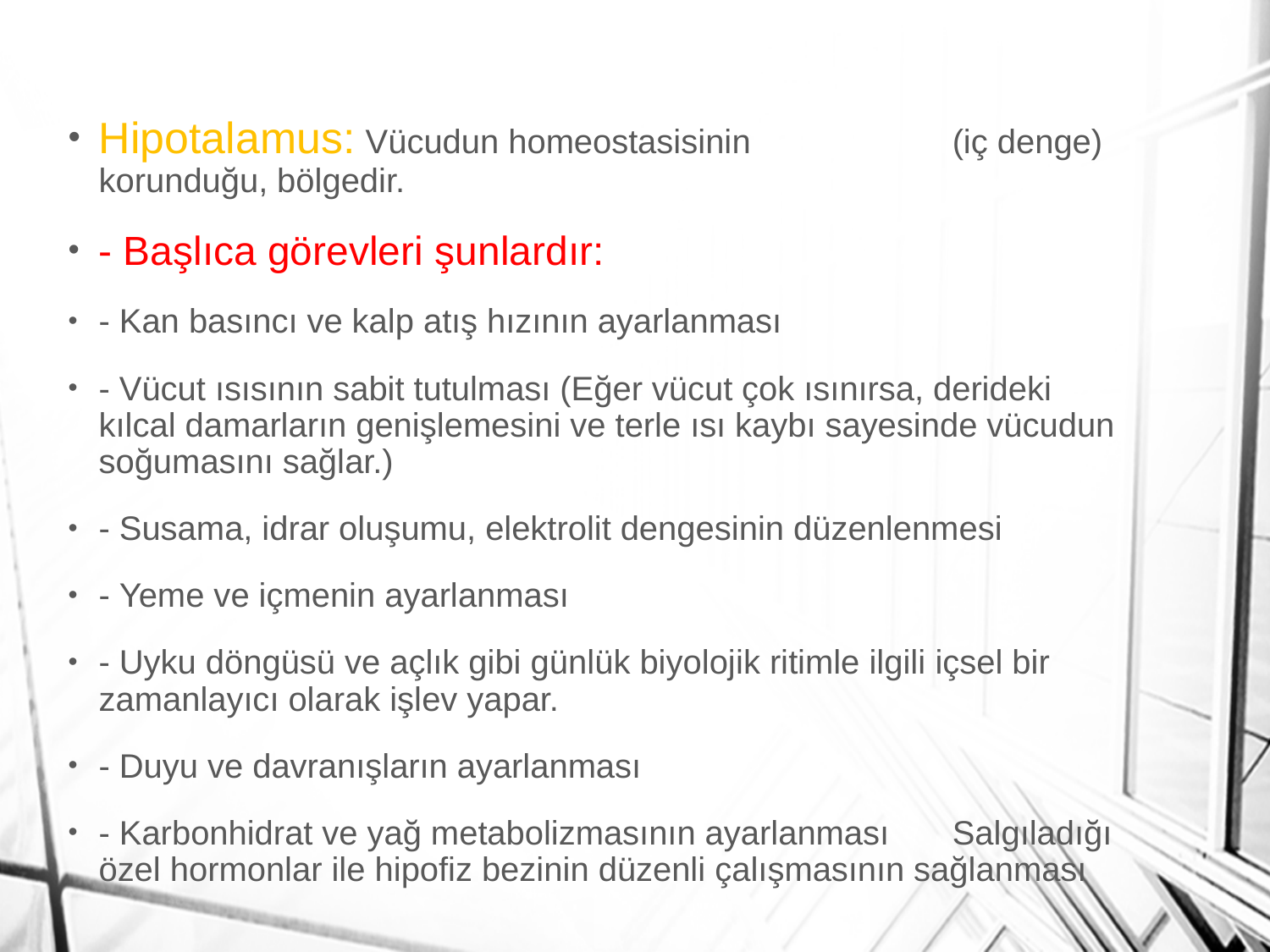

Hipotalamus: Vücudun homeostasisinin   			   		(iç denge) korunduğu, bölgedir.
- Başlıca görevleri şunlardır:
- Kan basıncı ve kalp atış hızının ayarlanması
- Vücut ısısının sabit tutulması (Eğer vücut çok ısınırsa, derideki kılcal damarların genişlemesini ve terle ısı kaybı sayesinde vücudun soğumasını sağlar.)
- Susama, idrar oluşumu, elektrolit dengesinin düzenlenmesi
- Yeme ve içmenin ayarlanması
- Uyku döngüsü ve açlık gibi günlük biyolojik ritimle ilgili içsel bir zamanlayıcı olarak işlev yapar.
- Duyu ve davranışların ayarlanması
- Karbonhidrat ve yağ metabolizmasının ayarlanması	Salgıladığı özel hormonlar ile hipofiz bezinin düzenli çalışmasının sağlanması